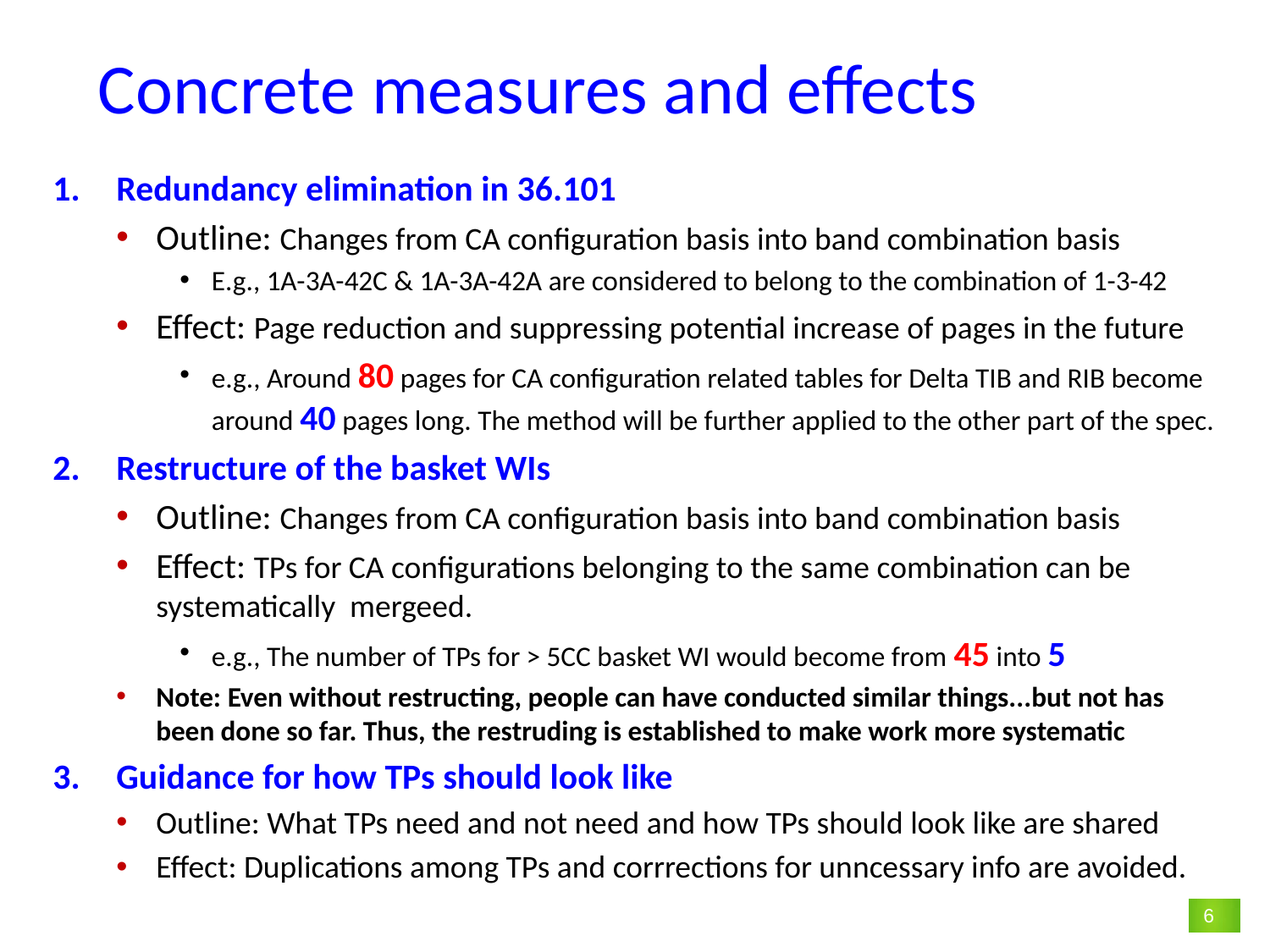

# Concrete measures and effects
Redundancy elimination in 36.101
Outline: Changes from CA configuration basis into band combination basis
E.g., 1A-3A-42C & 1A-3A-42A are considered to belong to the combination of 1-3-42
Effect: Page reduction and suppressing potential increase of pages in the future
e.g., Around 80 pages for CA configuration related tables for Delta TIB and RIB become around 40 pages long. The method will be further applied to the other part of the spec.
Restructure of the basket WIs
Outline: Changes from CA configuration basis into band combination basis
Effect: TPs for CA configurations belonging to the same combination can be systematically  mergeed.
e.g., The number of TPs for > 5CC basket WI would become from 45 into 5
Note: Even without restructing, people can have conducted similar things...but not has been done so far. Thus, the restruding is established to make work more systematic
Guidance for how TPs should look like
Outline: What TPs need and not need and how TPs should look like are shared
Effect: Duplications among TPs and corrrections for unncessary info are avoided.